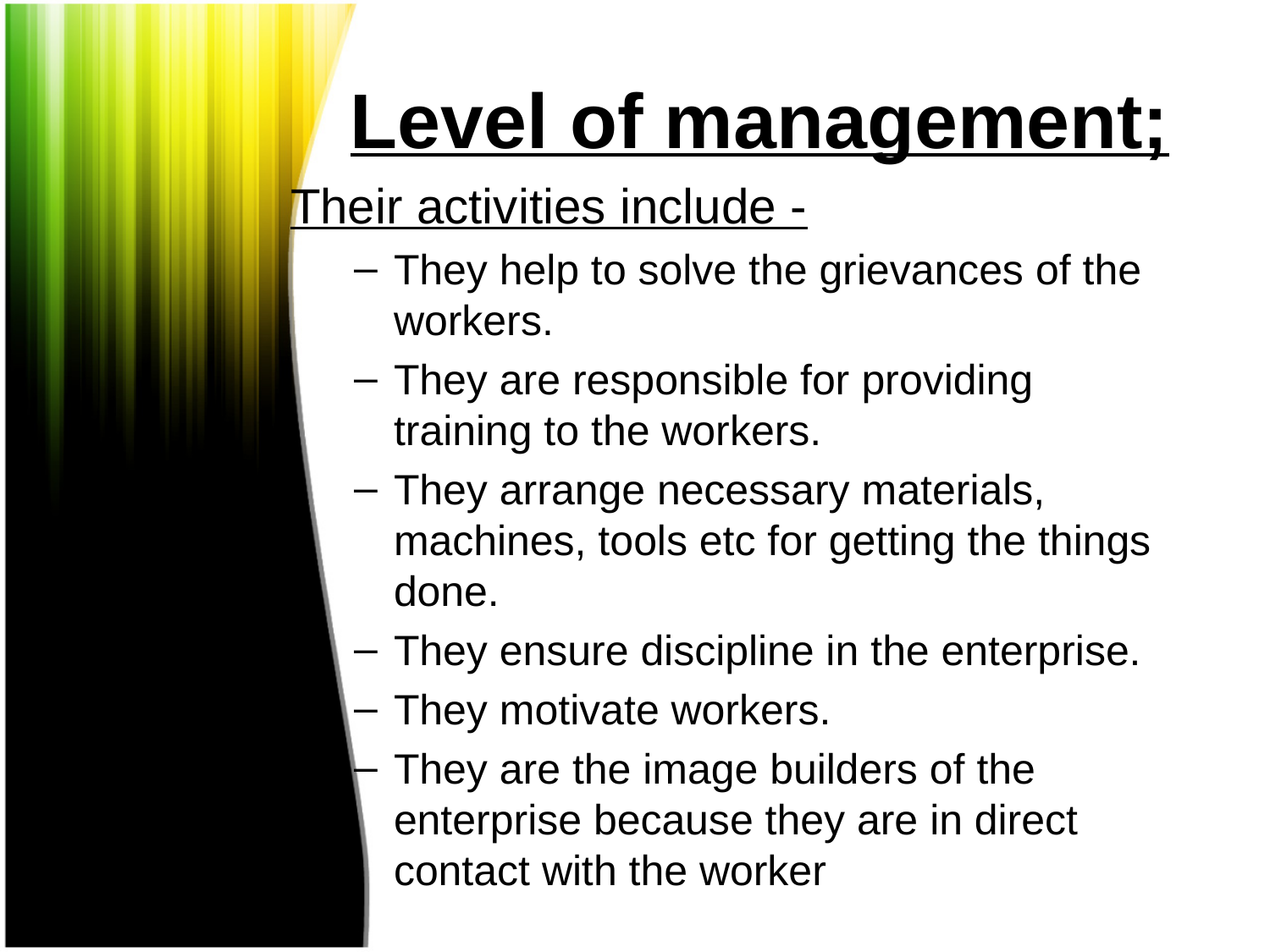

# Level of management;
Their activities include -
They help to solve the grievances of the workers.
They are responsible for providing training to the workers.
They arrange necessary materials, machines, tools etc for getting the things done.
They ensure discipline in the enterprise.
They motivate workers.
They are the image builders of the enterprise because they are in direct contact with the worker